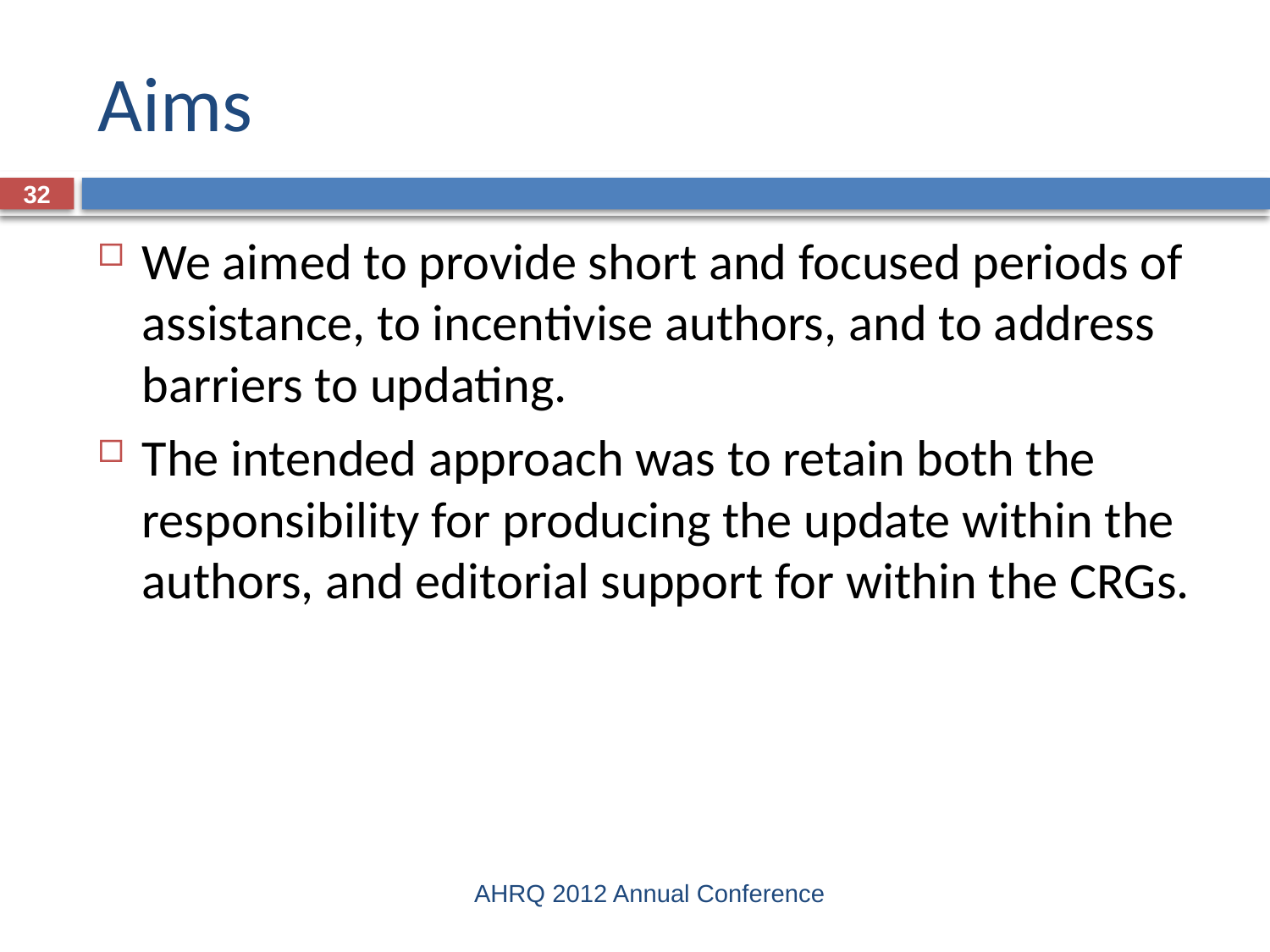

# Aims
32
We aimed to provide short and focused periods of assistance, to incentivise authors, and to address barriers to updating.
The intended approach was to retain both the responsibility for producing the update within the authors, and editorial support for within the CRGs.

AHRQ 2012 Annual Conference